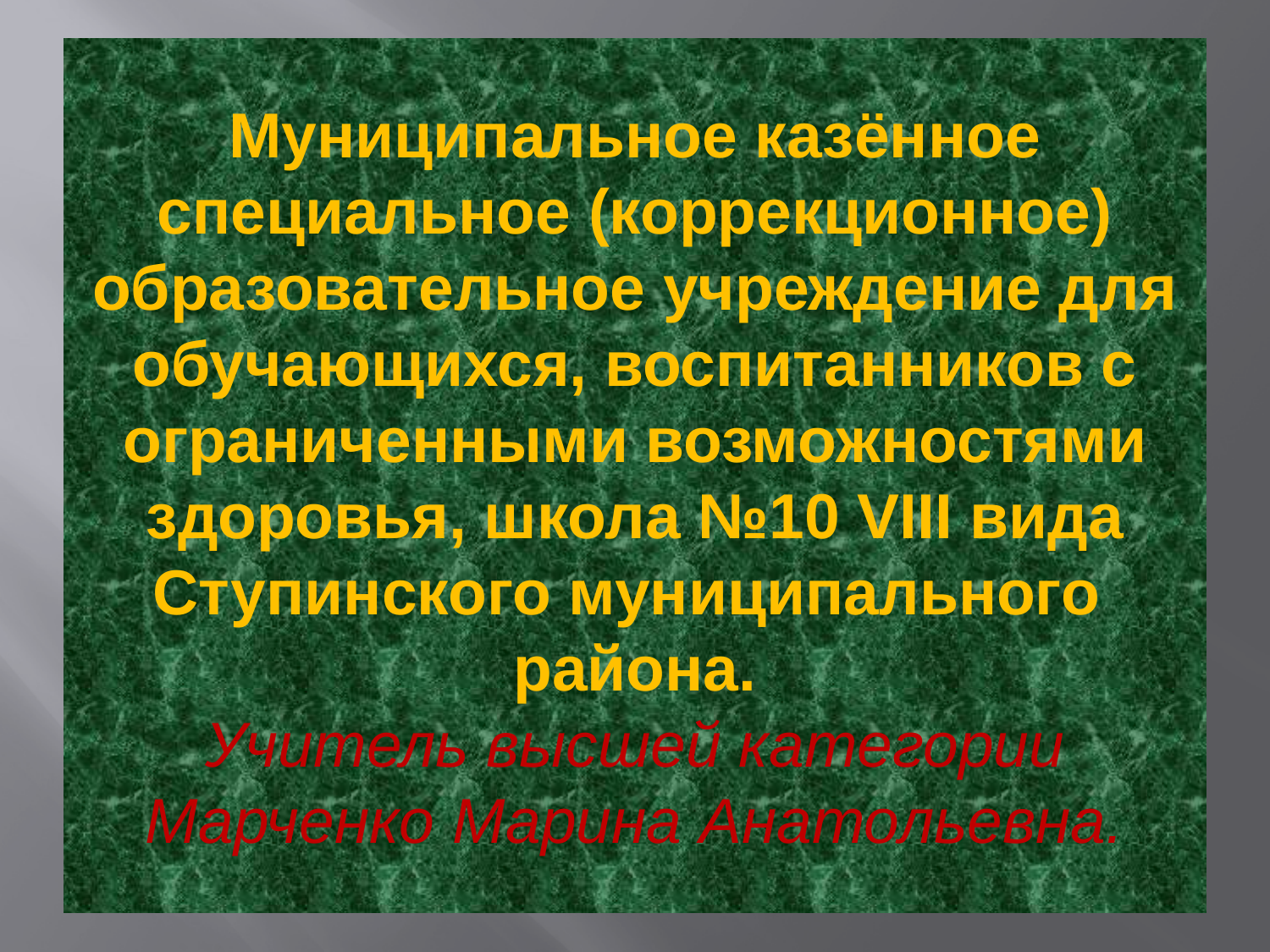

# Муниципальное казённое специальное (коррекционное) образовательное учреждение для обучающихся, воспитанников с ограниченными возможностями здоровья, школа №10 VIII вида Ступинского муниципального  района. Учитель высшей категории Марченко Марина Анатольевна.